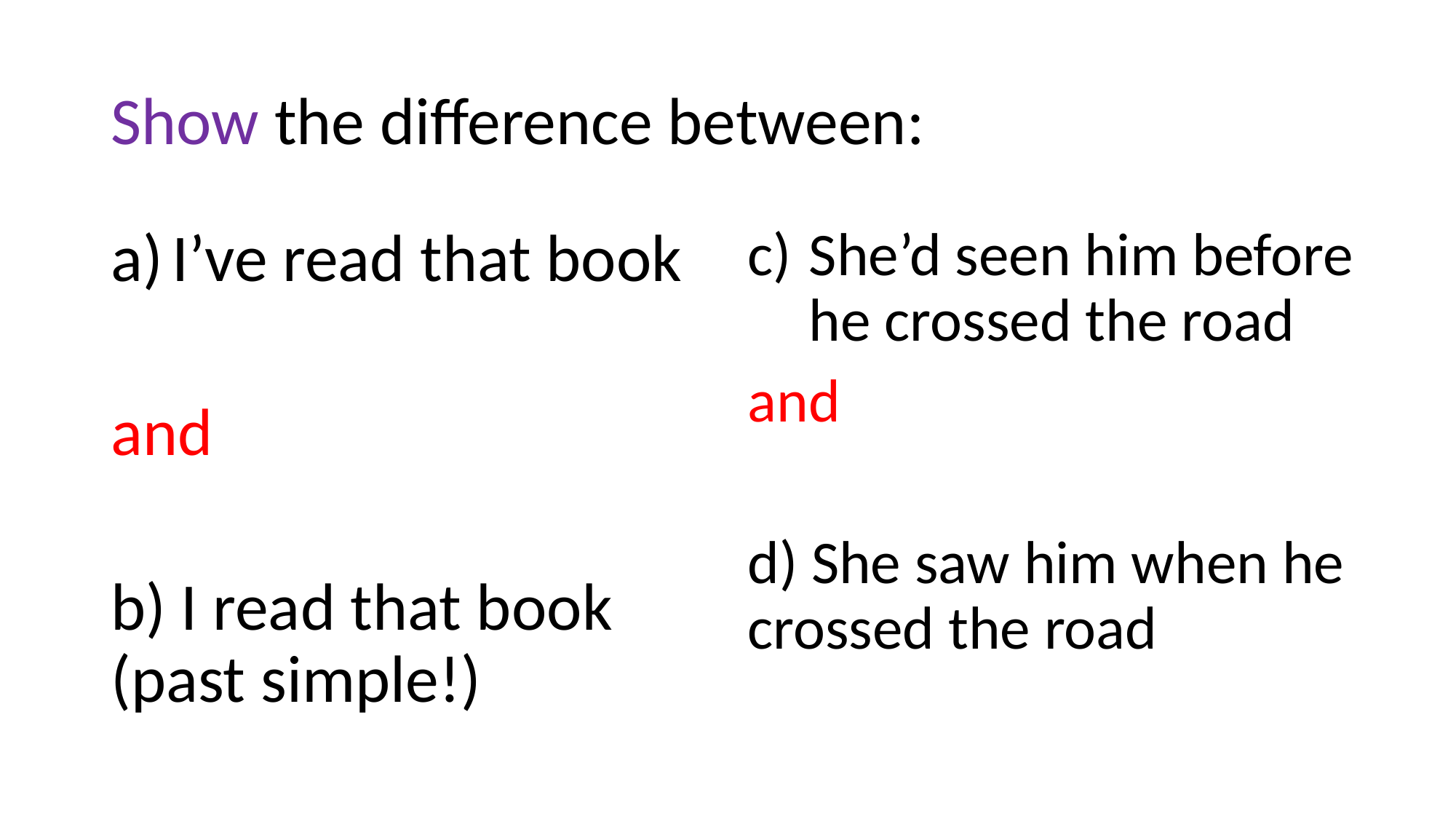

# Show the difference between:
I’ve read that book

and

b) I read that book (past simple!)
She’d seen him before he crossed the road
and

d) She saw him when he crossed the road